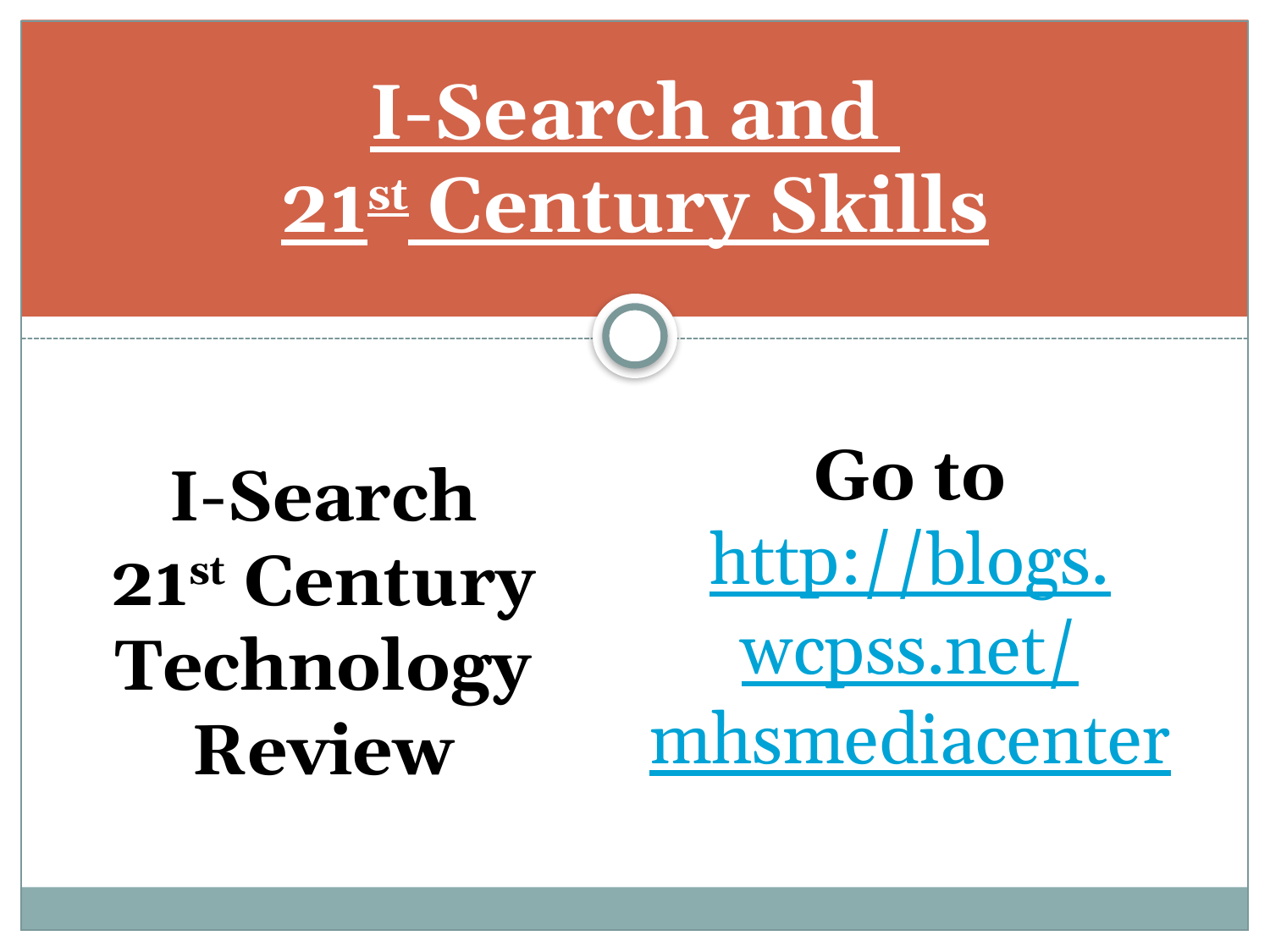

I-Search and
21st Century Skills
Go to
http://blogs.
wcpss.net/
mhsmediacenter
I-Search
21st Century
Technology
Review